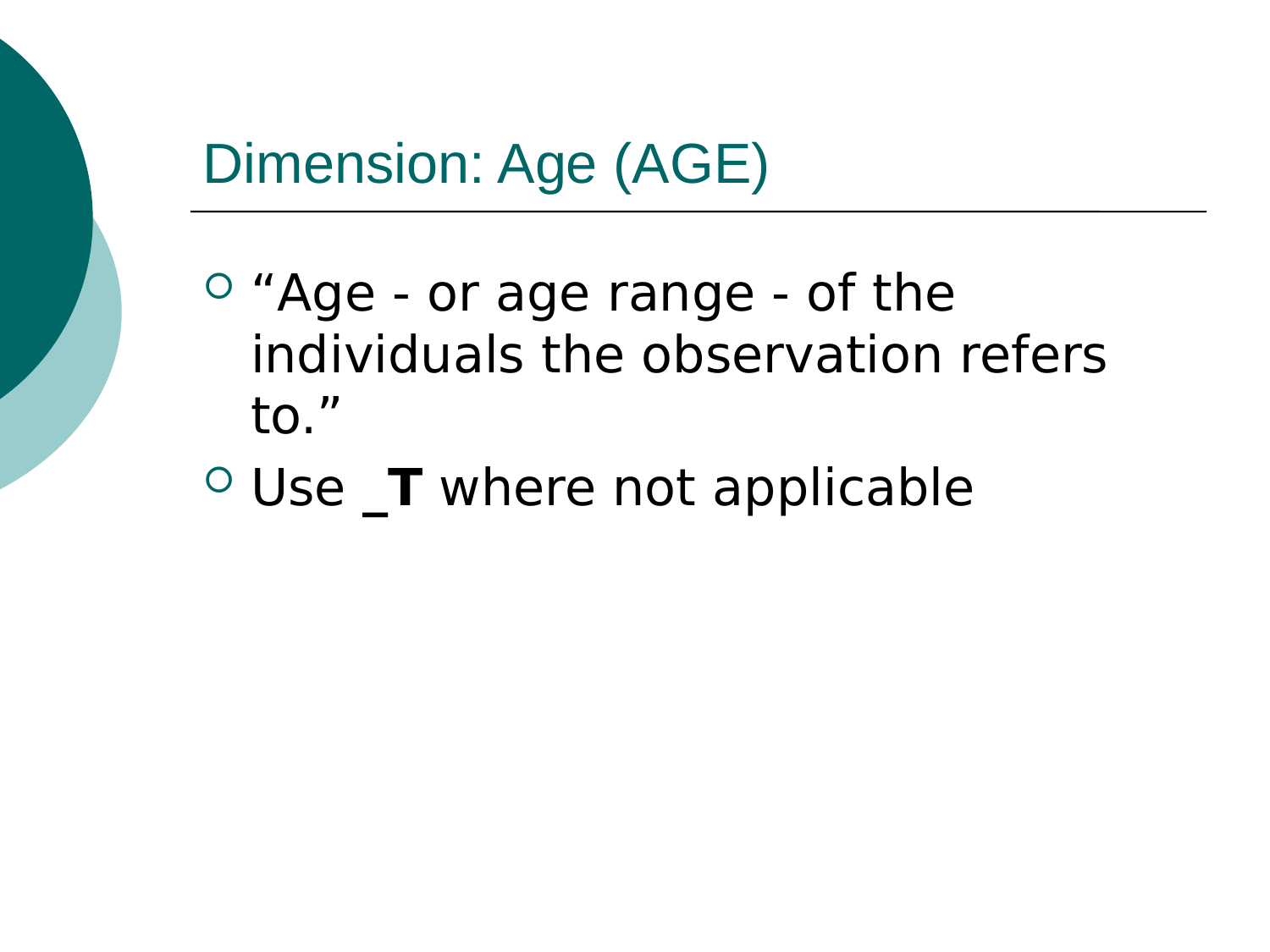

# Dimension: Age (AGE)
“Age - or age range - of the individuals the observation refers to.”
Use _T where not applicable